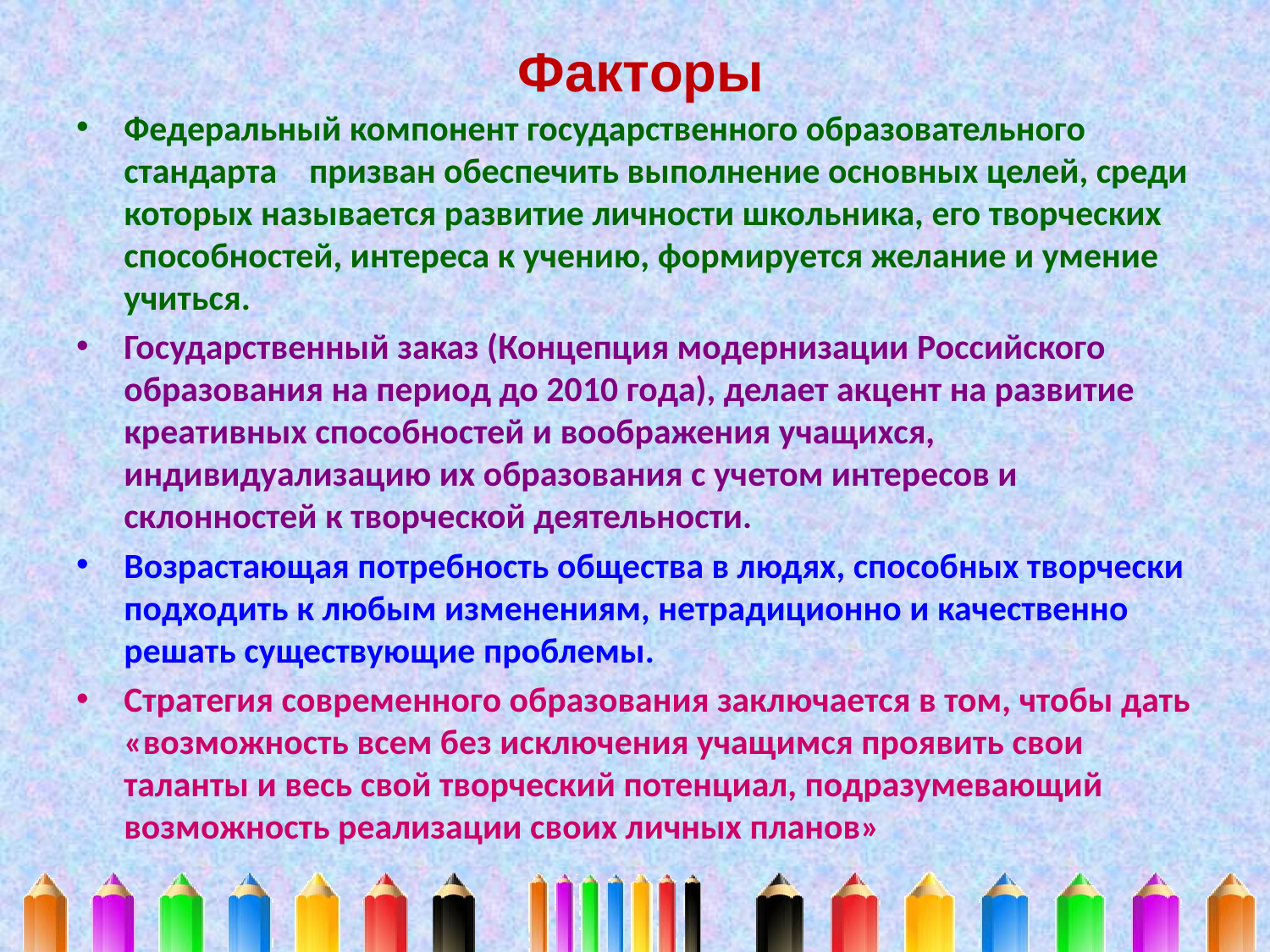

# Факторы
Федеральный компонент государственного образовательного стандарта    призван обеспечить выполнение основных целей, среди которых называется развитие личности школьника, его творческих способностей, интереса к учению, формируется желание и умение учиться.
Государственный заказ (Концепция модернизации Российского образования на период до 2010 года), делает акцент на развитие креативных способностей и воображения учащихся, индивидуализацию их образования с учетом интересов и склонностей к творческой деятельности.
Возрастающая потребность общества в людях, способных творчески подходить к любым изменениям, нетрадиционно и качественно решать существующие проблемы.
Стратегия современного образования заключается в том, чтобы дать «возможность всем без исключения учащимся проявить свои таланты и весь свой творческий потенциал, подразумевающий возможность реализации своих личных планов»